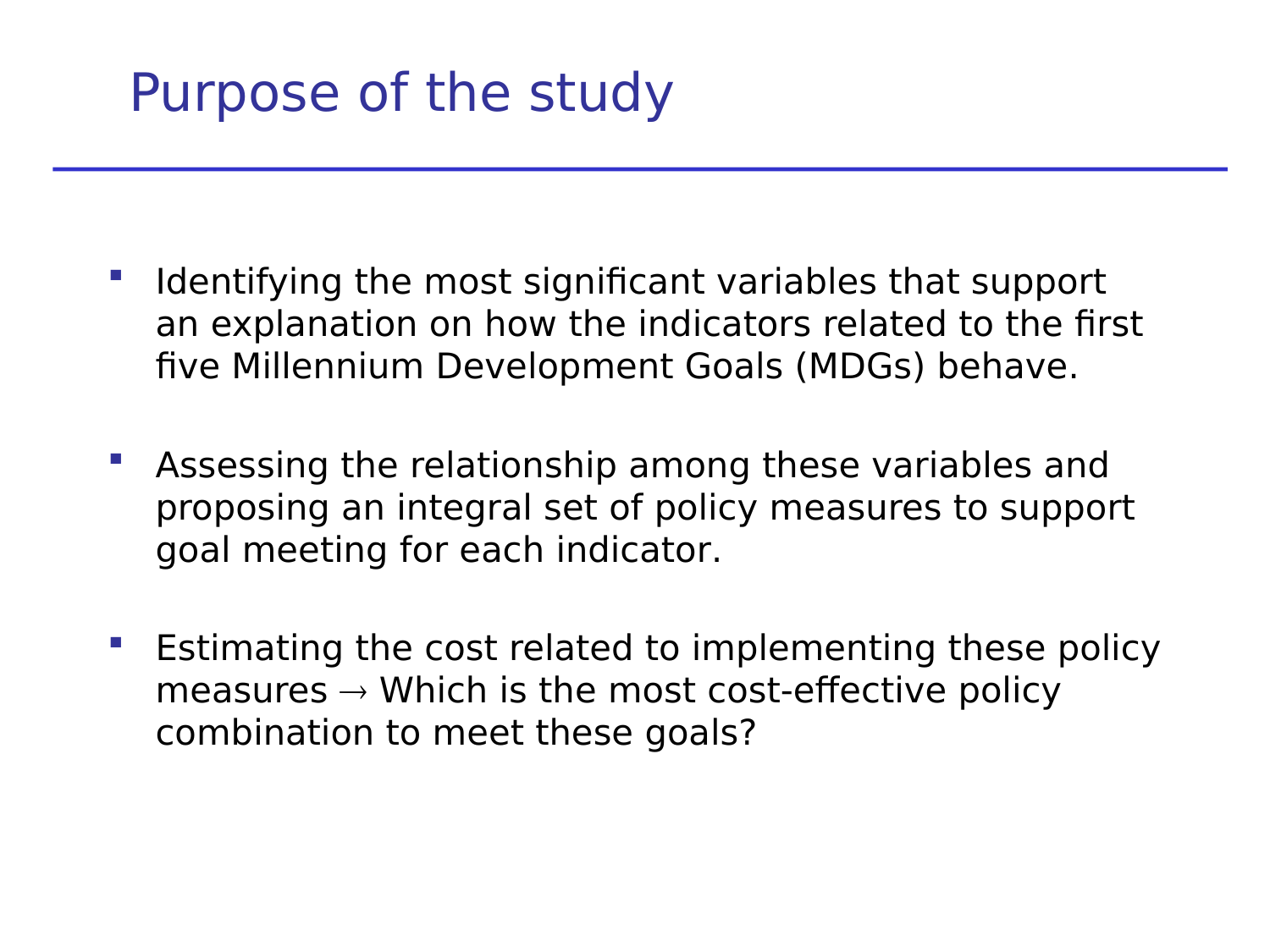

Purpose of the study

Identifying the most significant variables that support an explanation on how the indicators related to the first five Millennium Development Goals (MDGs) behave.

Assessing the relationship among these variables and proposing an integral set of policy measures to support goal meeting for each indicator.

Estimating the cost related to implementing these policy measures → Which is the most cost-effective policy combination to meet these goals?